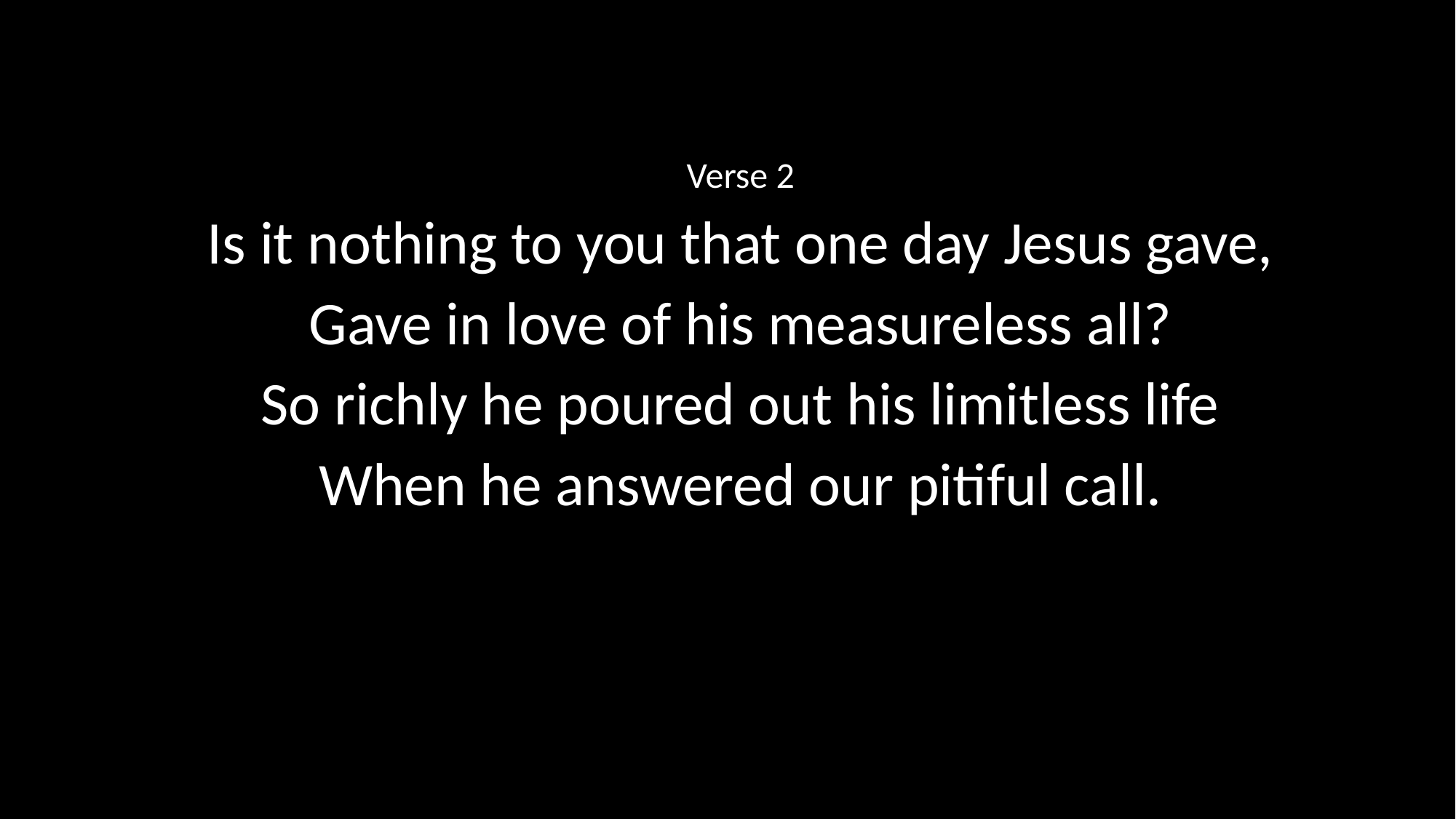

Verse 2
Is it nothing to you that one day Jesus gave,
Gave in love of his measureless all?
So richly he poured out his limitless life
When he answered our pitiful call.